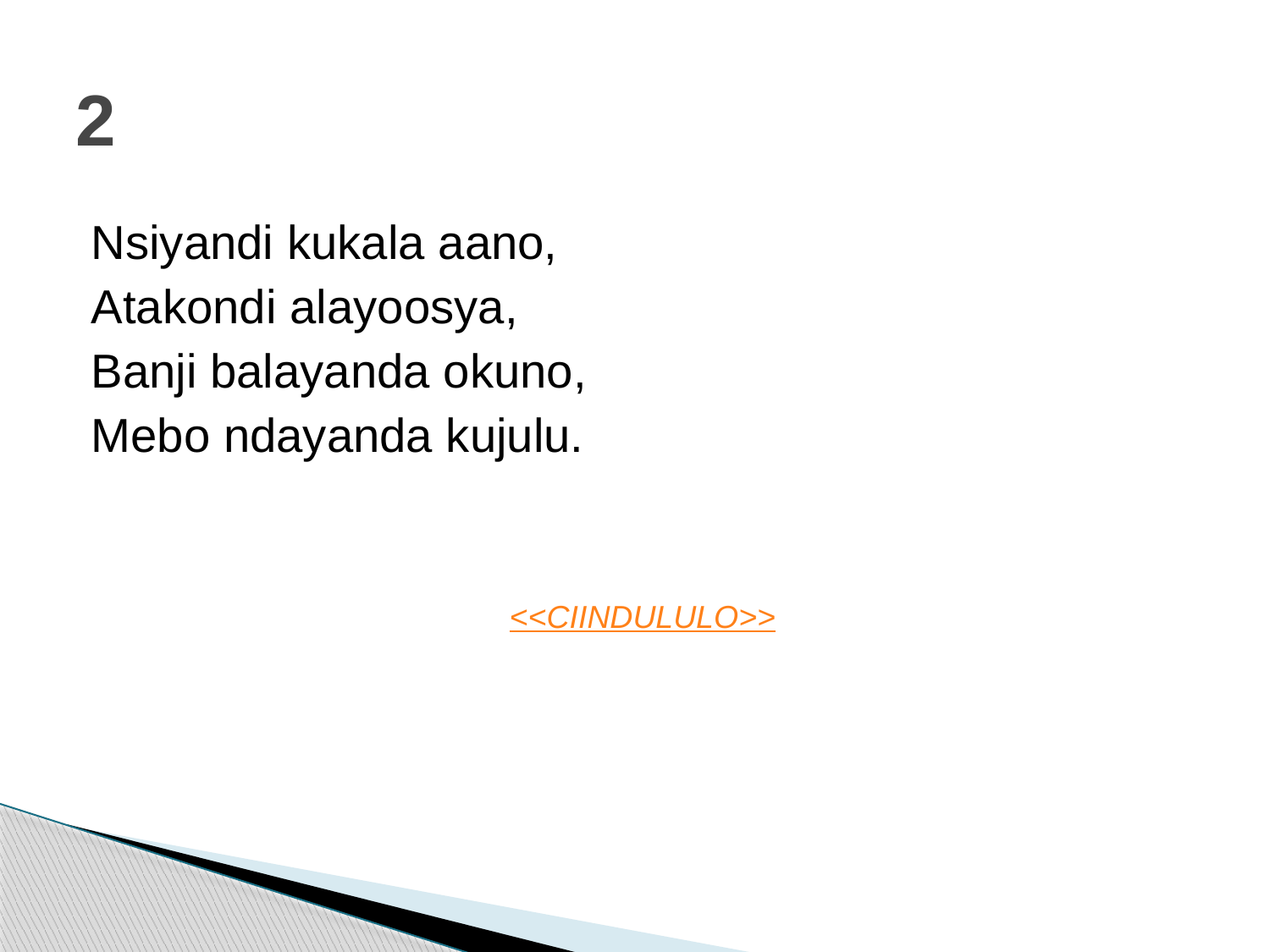

# 2
Nsiyandi kukala aano,
Atakondi alayoosya,
Banji balayanda okuno,
Mebo ndayanda kujulu.

<<CIINDULULO>>